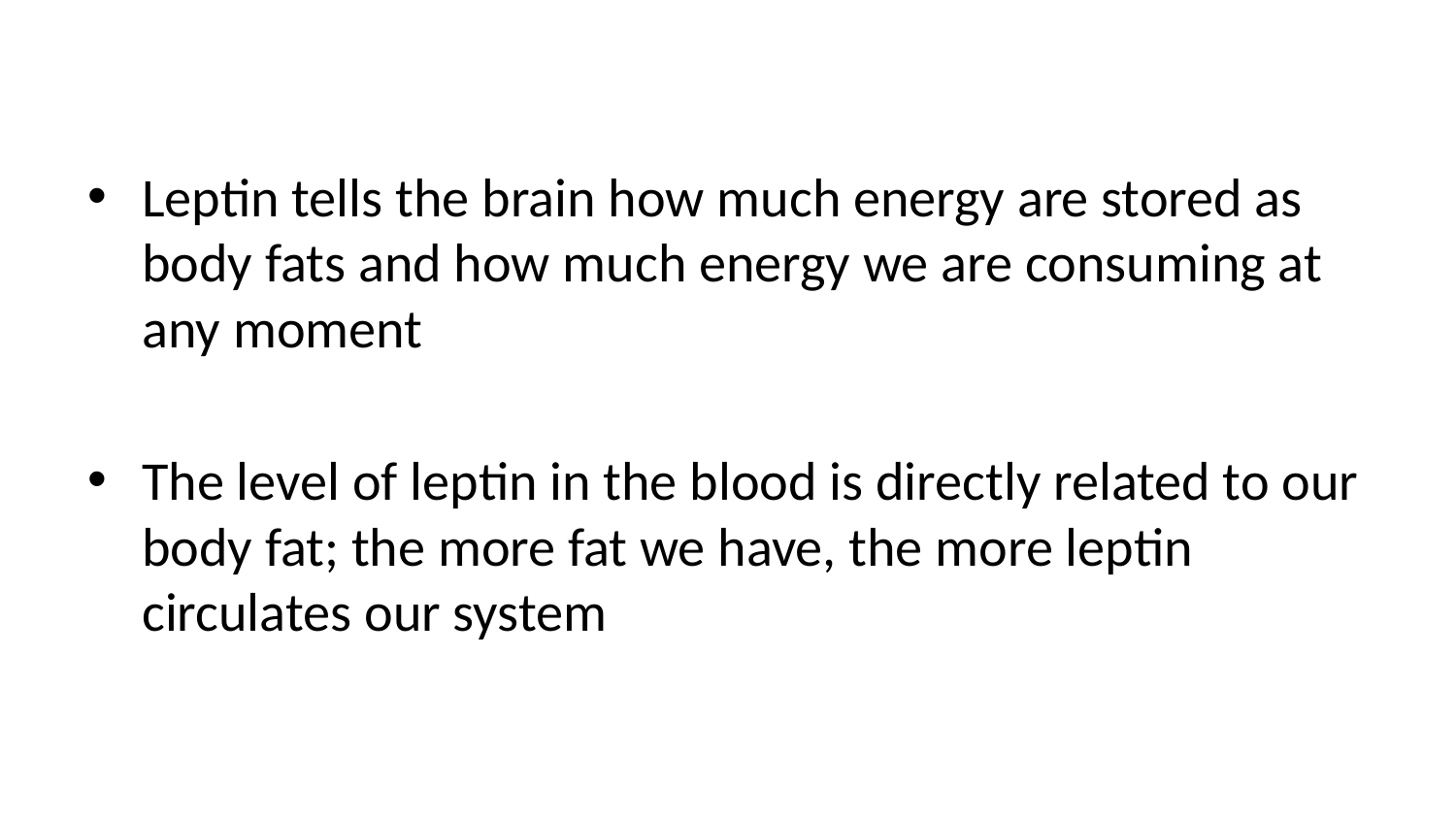

Leptin tells the brain how much energy are stored as body fats and how much energy we are consuming at any moment

The level of leptin in the blood is directly related to our body fat; the more fat we have, the more leptin circulates our system